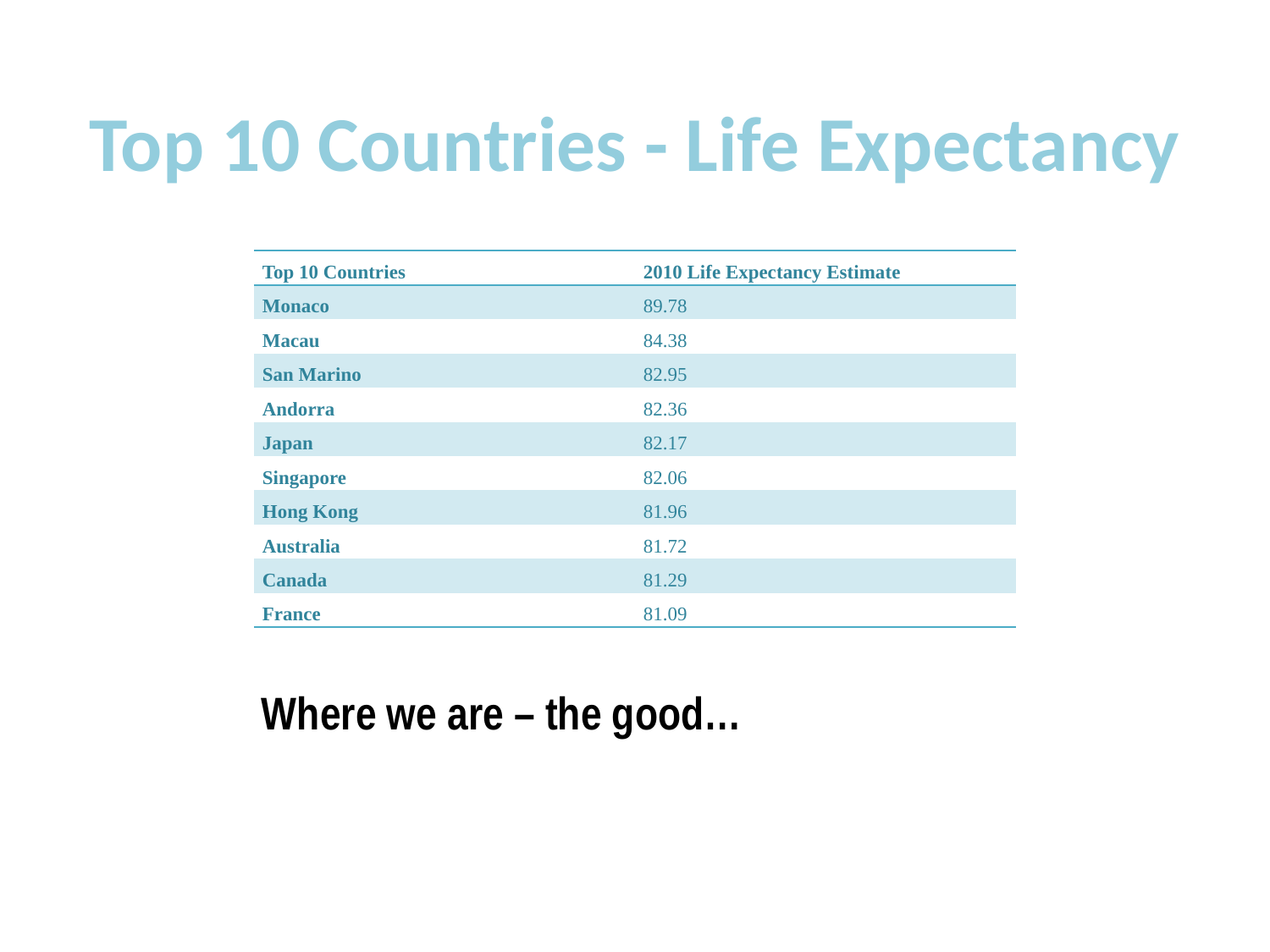

Top 10 Countries - Life Expectancy
| Top 10 Countries | 2010 Life Expectancy Estimate |
| --- | --- |
| Monaco | 89.78 |
| Macau | 84.38 |
| San Marino | 82.95 |
| Andorra | 82.36 |
| Japan | 82.17 |
| Singapore | 82.06 |
| Hong Kong | 81.96 |
| Australia | 81.72 |
| Canada | 81.29 |
| France | 81.09 |
# Where we are – the good…